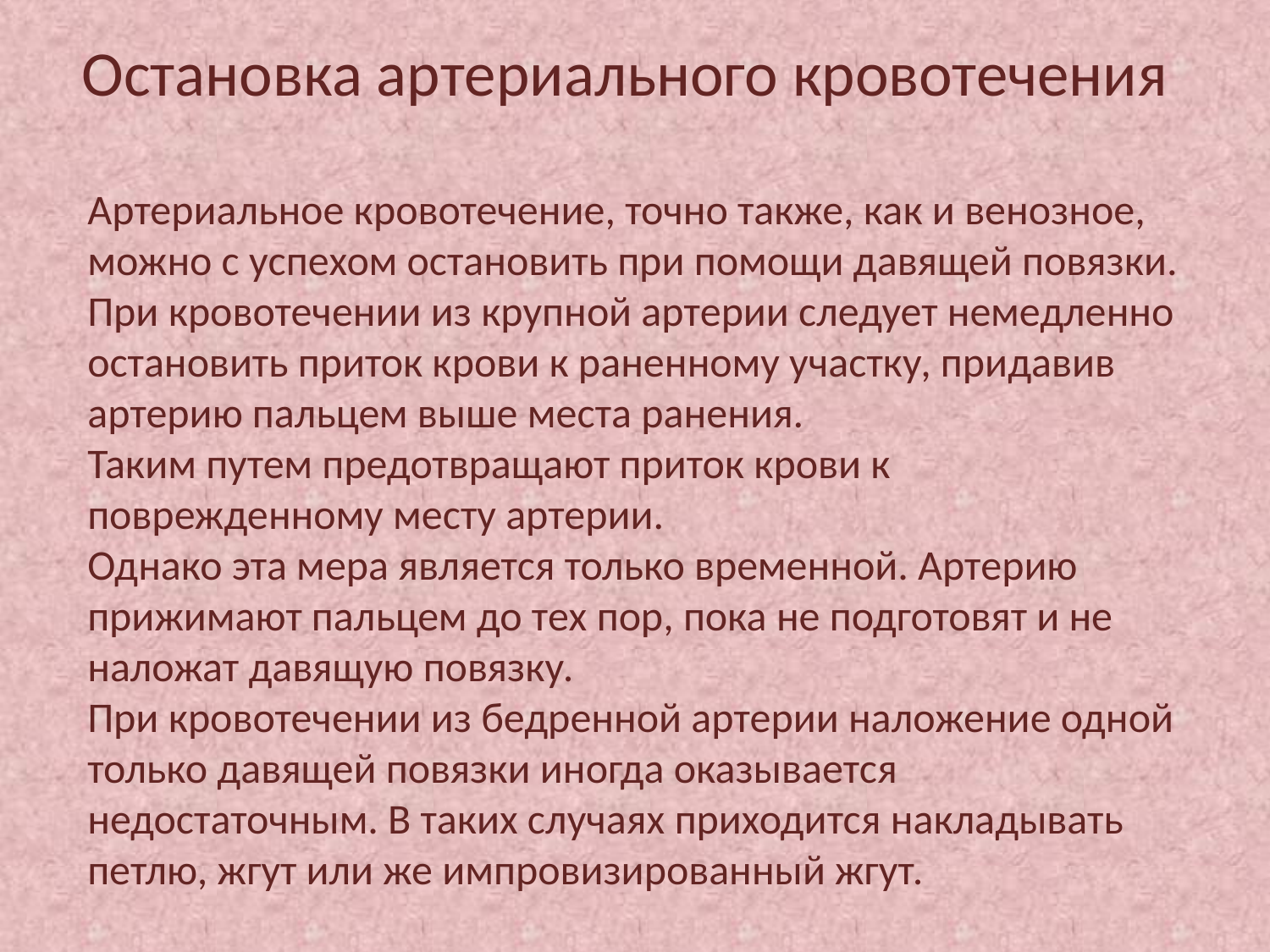

Остановка артериального кровотечения
Артериальное кровотечение, точно также, как и венозное, можно с успехом остановить при помощи давящей повязки.
При кровотечении из крупной артерии следует немедленно остановить приток крови к раненному участку, придавив артерию пальцем выше места ранения.
Таким путем предотвращают приток крови к поврежденному месту артерии.
Однако эта мера является только временной. Артерию прижимают пальцем до тех пор, пока не подготовят и не наложат давящую повязку.
При кровотечении из бедренной артерии наложение одной только давящей повязки иногда оказывается недостаточным. В таких случаях приходится накладывать петлю, жгут или же импровизированный жгут.